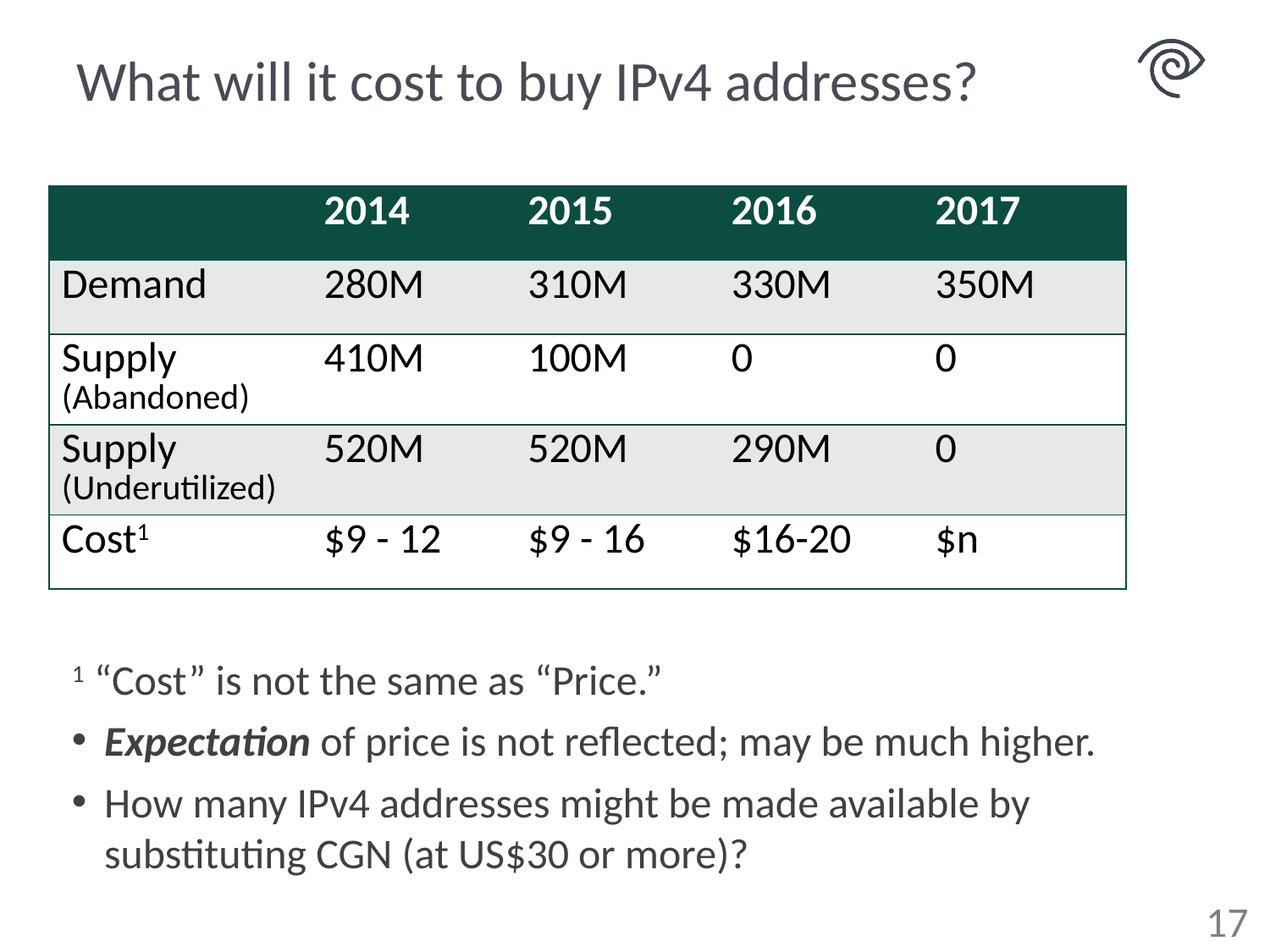

# What will it cost to buy IPv4 addresses?
|  | 2014 | 2015 | 2016 | 2017 |
| --- | --- | --- | --- | --- |
| Demand | 280M | 310M | 330M | 350M |
| Supply (Abandoned) | 410M | 100M | 0 | 0 |
| Supply (Underutilized) | 520M | 520M | 290M | 0 |
| Cost1 | $9 - 12 | $9 - 16 | $16-20 | $n |
1 “Cost” is not the same as “Price.”
Expectation of price is not reflected; may be much higher.
How many IPv4 addresses might be made available by substituting CGN (at US$30 or more)?

17